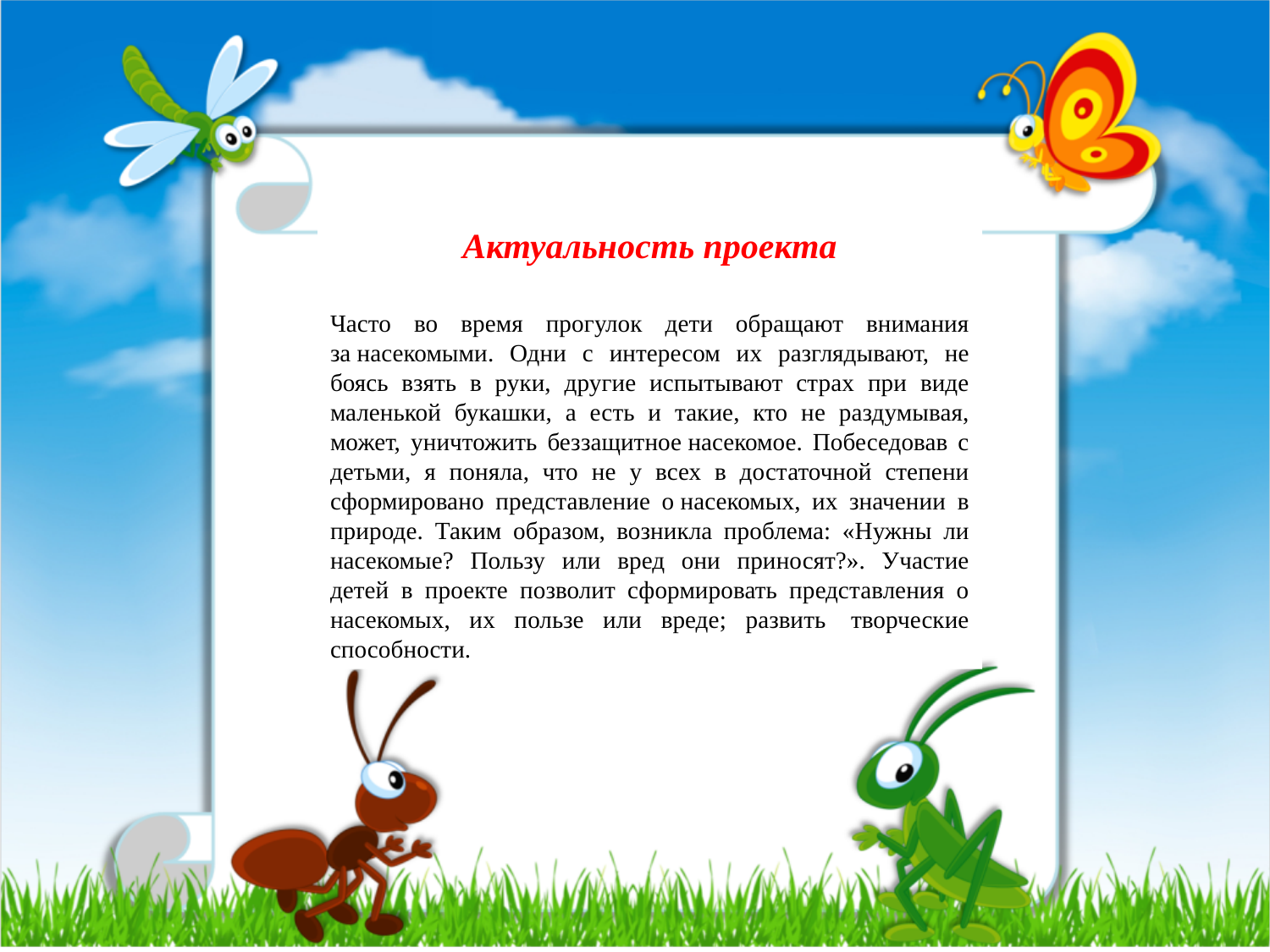

Актуальность проекта

Часто во время прогулок дети обращают внимания за насекомыми. Одни с интересом их разглядывают, не боясь взять в руки, другие испытывают страх при виде маленькой букашки, а есть и такие, кто не раздумывая, может, уничтожить беззащитное насекомое. Побеседовав с детьми, я поняла, что не у всех в достаточной степени сформировано представление о насекомых, их значении в природе. Таким образом, возникла проблема: «Нужны ли насекомые? Пользу или вред они приносят?». Участие детей в проекте позволит сформировать представления о насекомых, их пользе или вреде; развить  творческие способности.